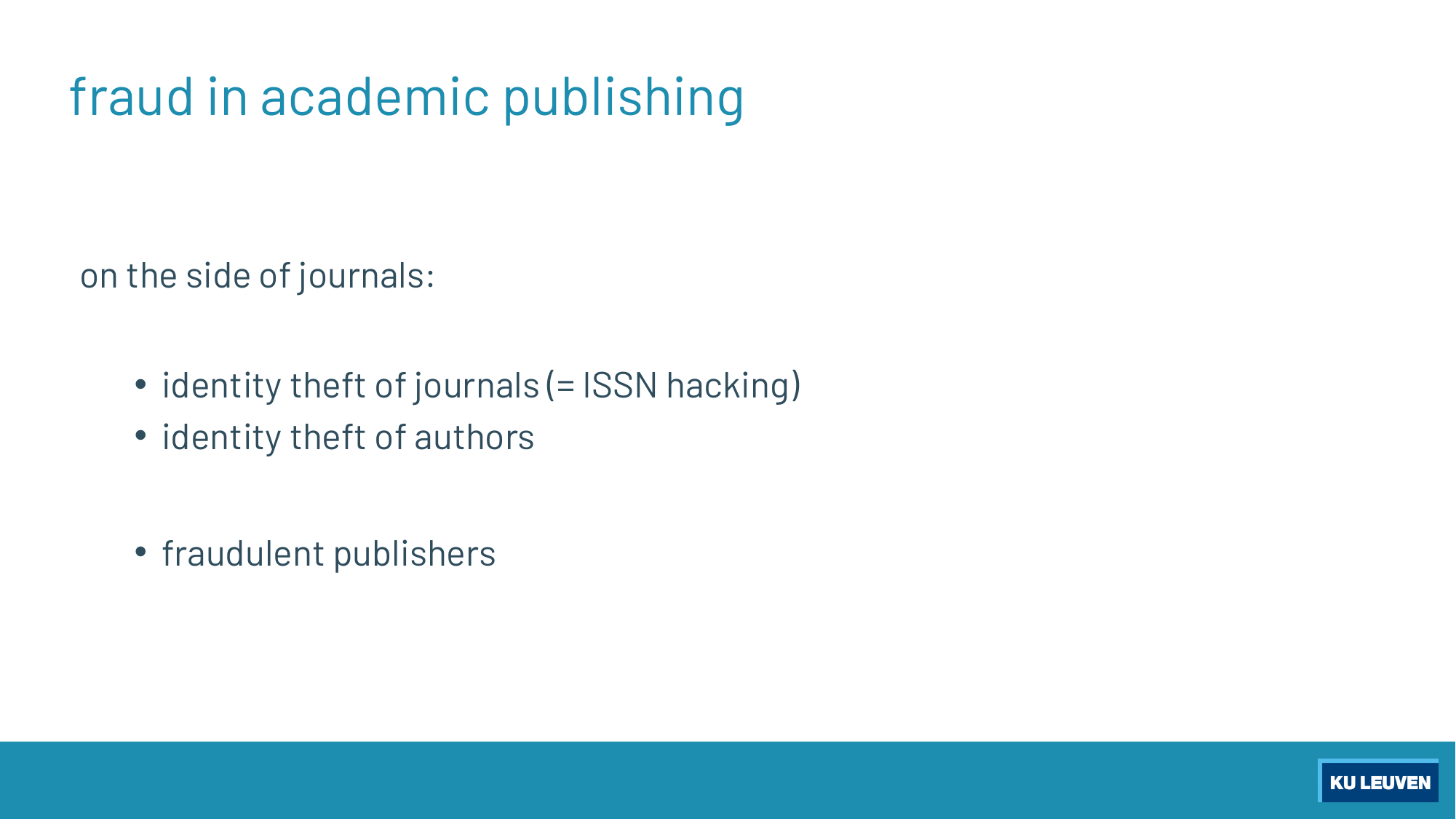

# fraud in academic publishing
on the side of journals:

identity theft of journals (= ISSN hacking)
identity theft of authors

fraudulent publishers